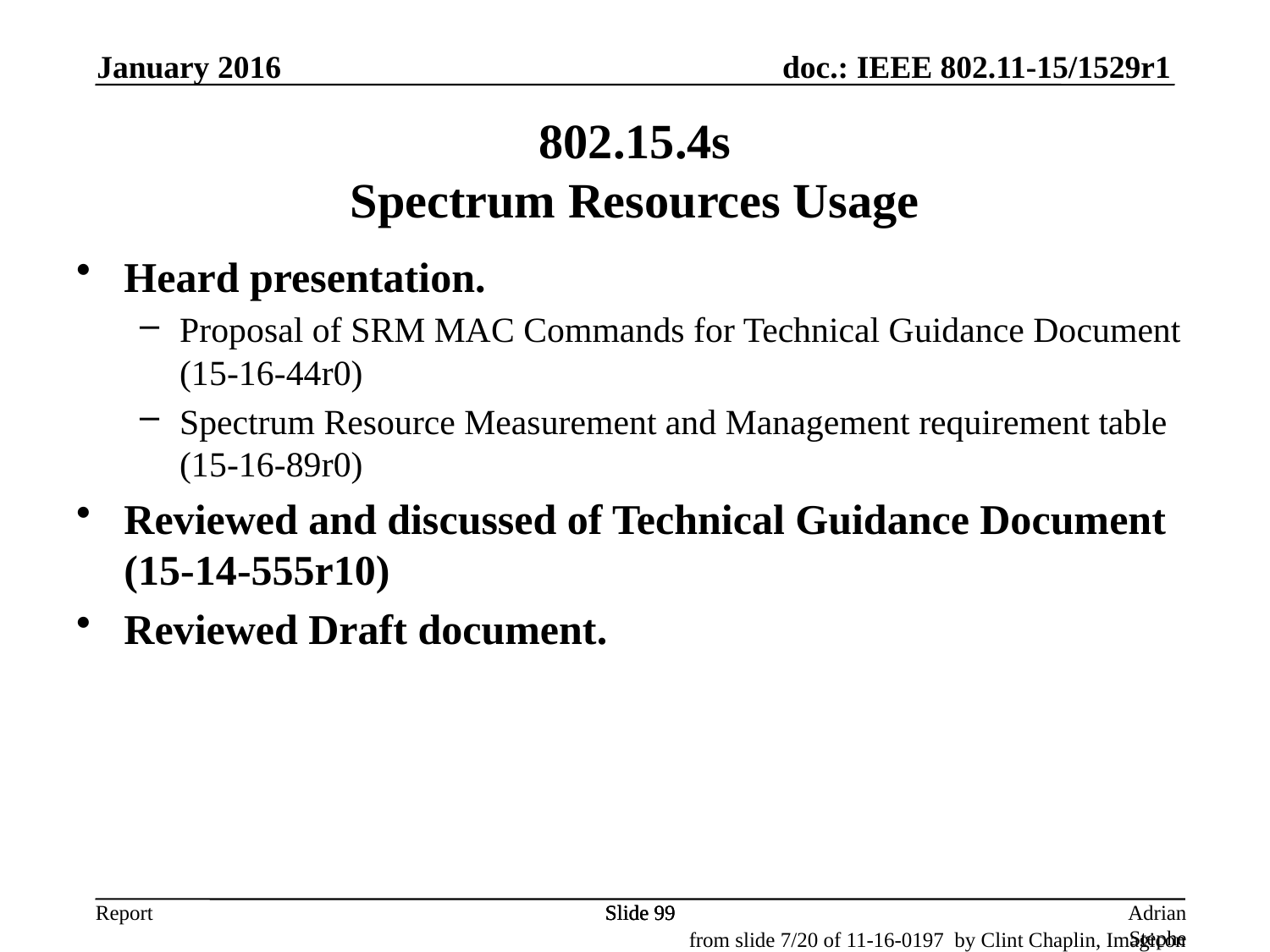

January 2016
802.15.4s
Spectrum Resources Usage
Heard presentation.
Proposal of SRM MAC Commands for Technical Guidance Document (15-16-44r0)
Spectrum Resource Measurement and Management requirement table (15-16-89r0)
Reviewed and discussed of Technical Guidance Document (15-14-555r10)
Reviewed Draft document.
Slide 99
Slide 99
Slide 99
Adrian Stephens, Intel Corporation
from slide 7/20 of 11-16-0197  by Clint Chaplin, Imagicon